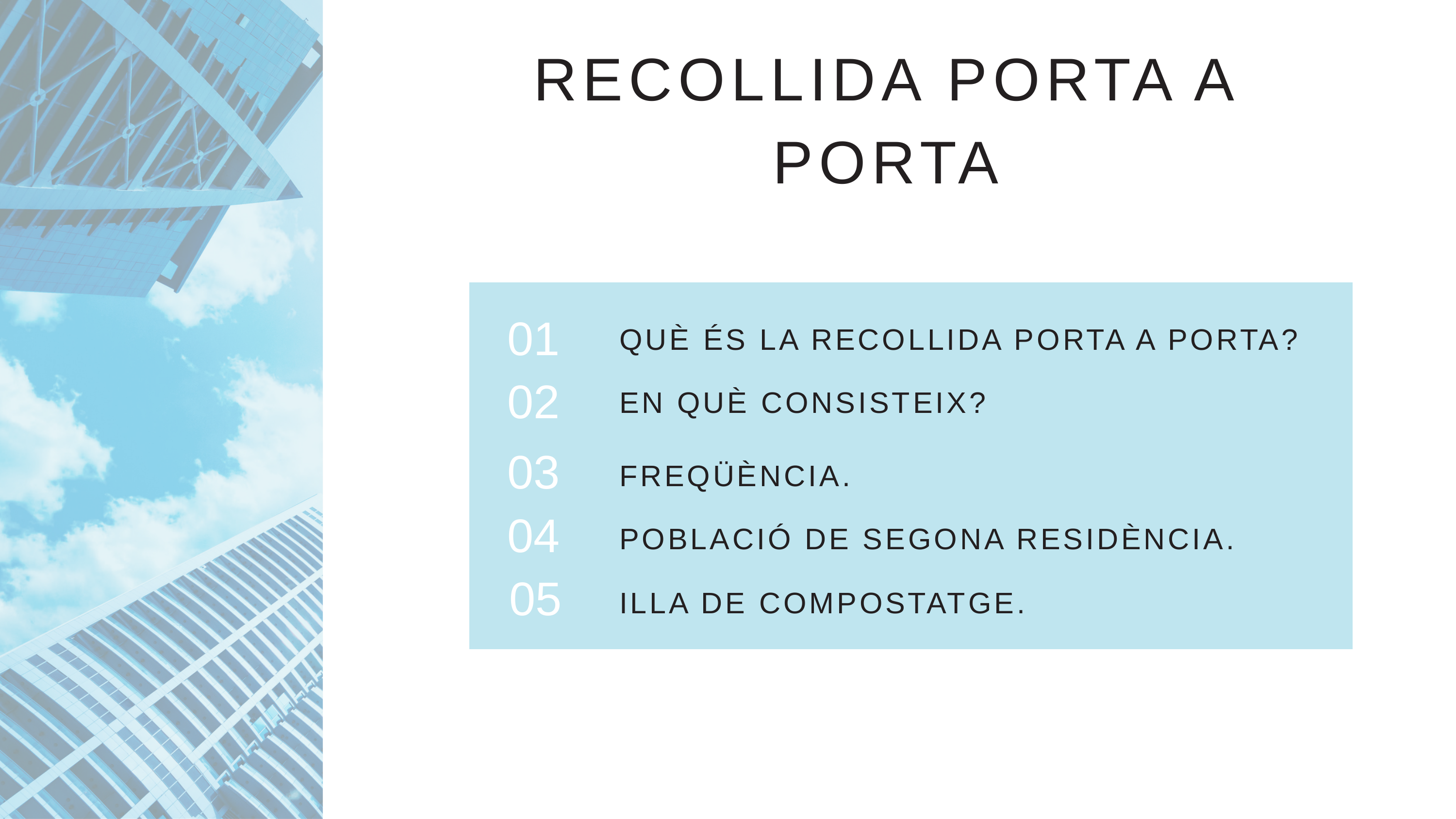

RECOLLIDA PORTA A PORTA

01
QUÈ ÉS LA RECOLLIDA PORTA A PORTA?
02
EN QUÈ CONSISTEIX?
03
FREQÜÈNCIA.
04
POBLACIÓ DE SEGONA RESIDÈNCIA.
05
ILLA DE COMPOSTATGE.